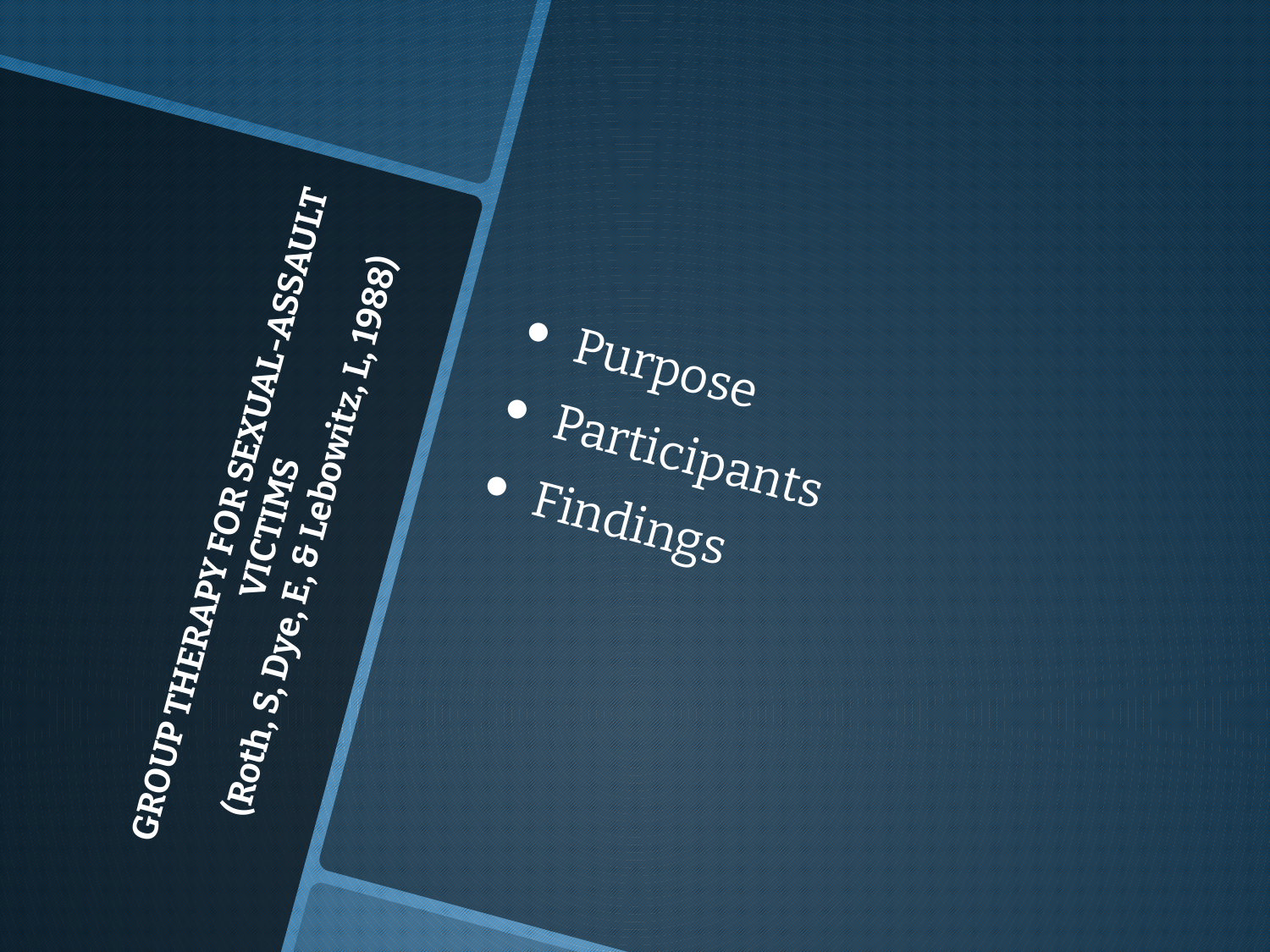

Purpose
Participants
Findings
# GROUP THERAPY FOR SEXUAL-ASSAULT VICTIMS (Roth, S, Dye, E, & Lebowitz, L, 1988)